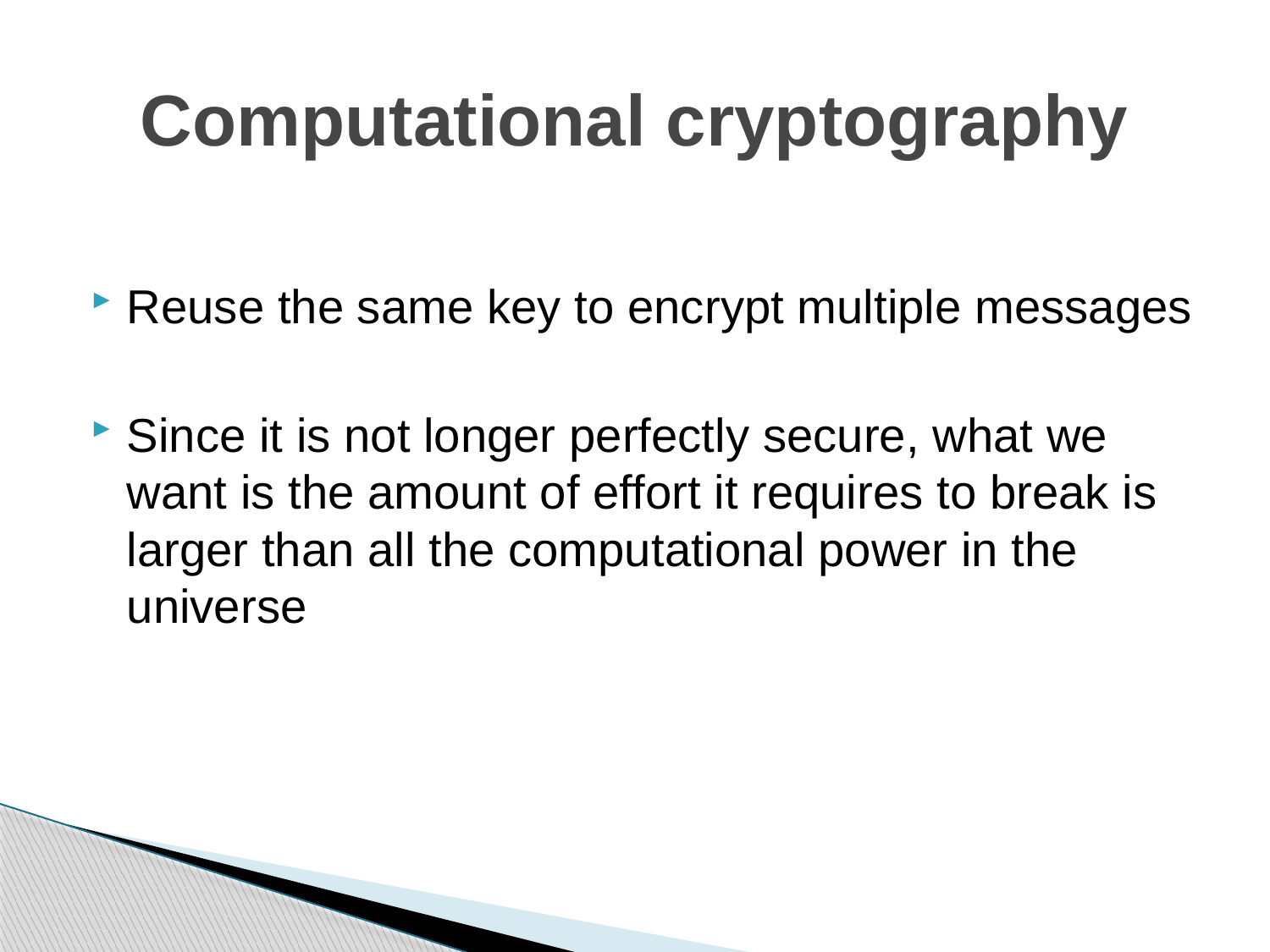

# Computational cryptography

Reuse the same key to encrypt multiple messages

Since it is not longer perfectly secure, what we want is the amount of effort it requires to break is larger than all the computational power in the universe